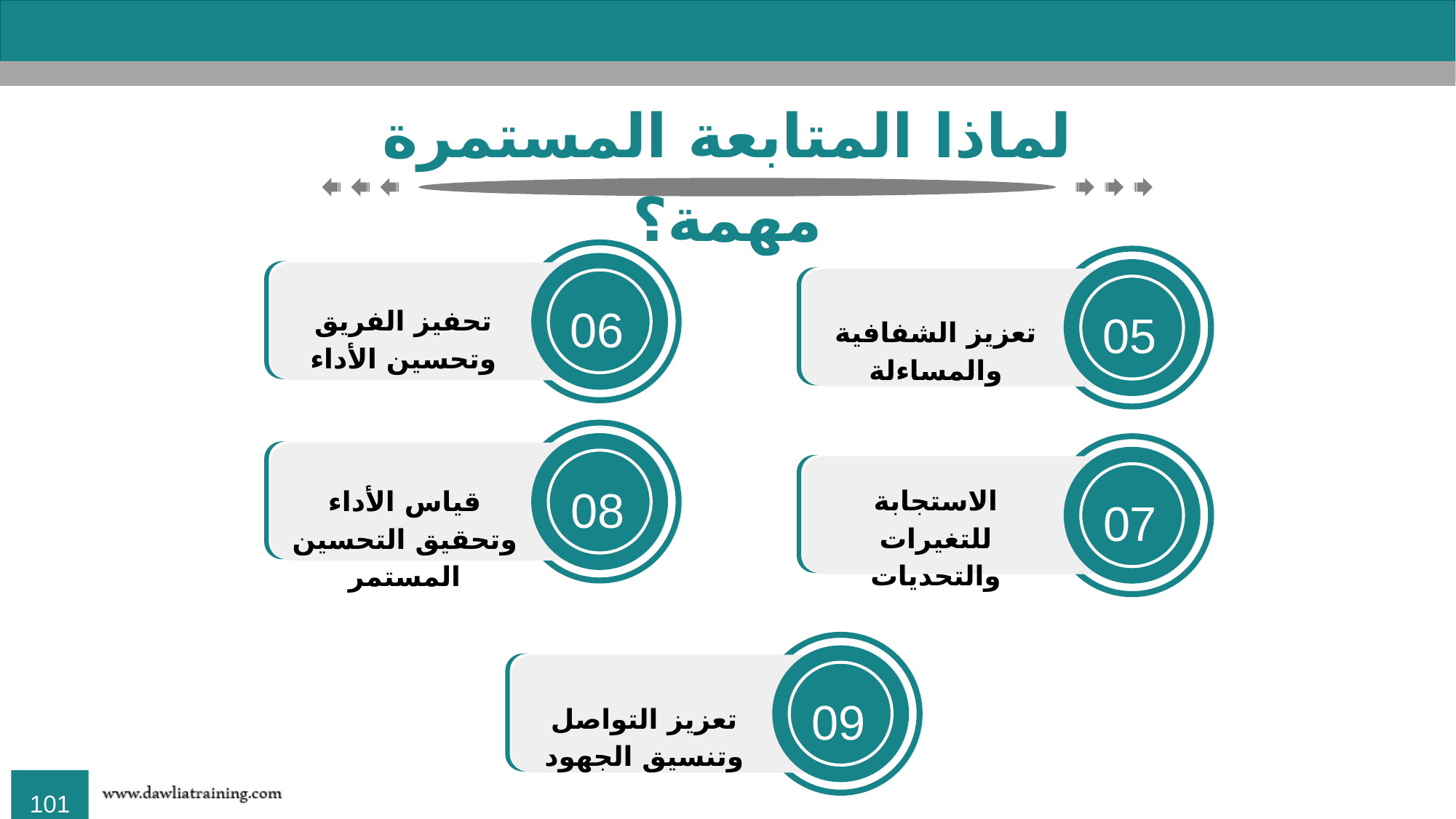

لماذا المتابعة المستمرة مهمة؟

تحفيز الفريق وتحسين الأداء
06

تعزيز الشفافية والمساءلة
05

قياس الأداء وتحقيق التحسين المستمر
08

الاستجابة للتغيرات والتحديات
07

تعزيز التواصل وتنسيق الجهود
09